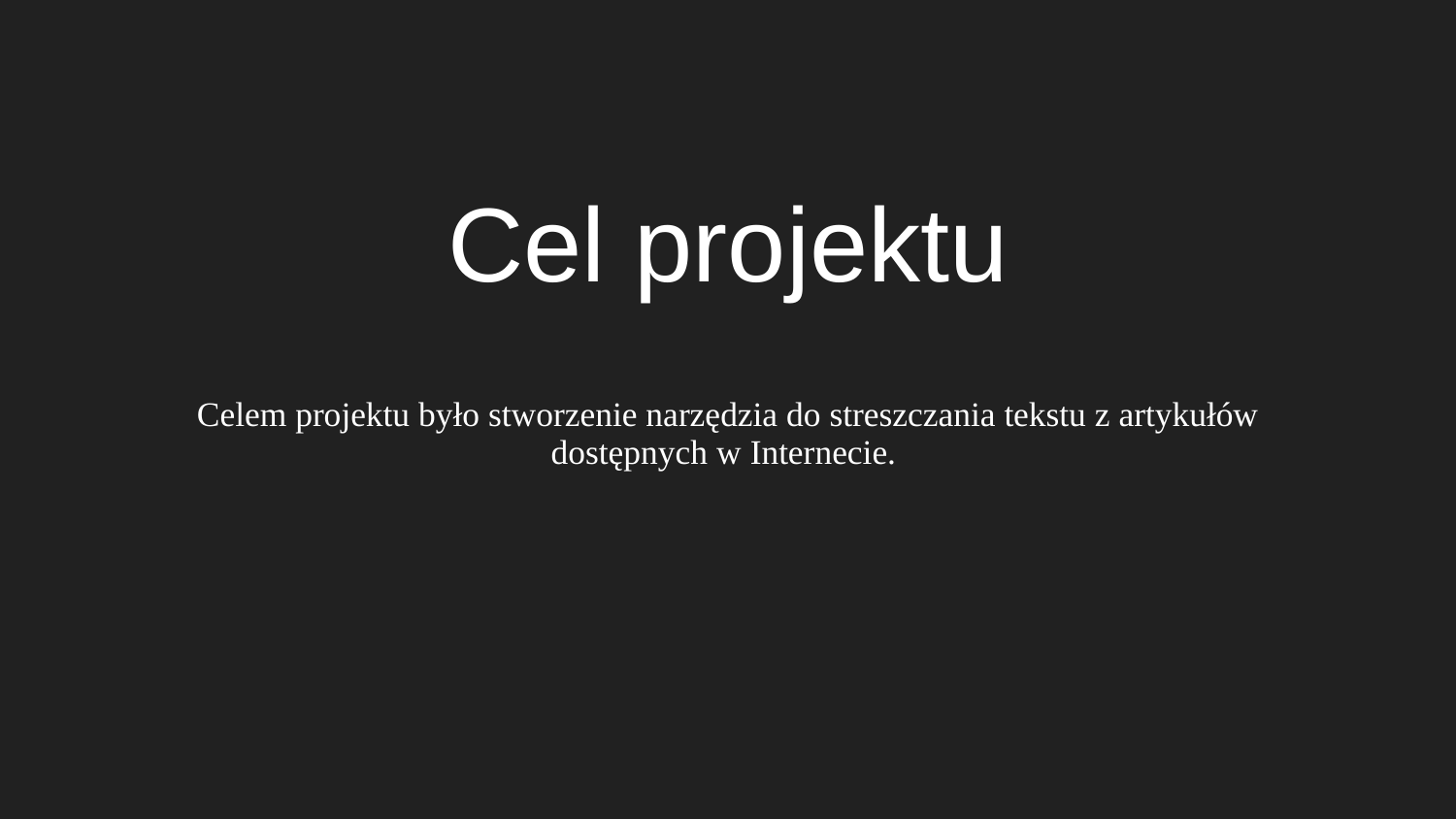

# Cel projektu
Celem projektu było stworzenie narzędzia do streszczania tekstu z artykułów dostępnych w Internecie.